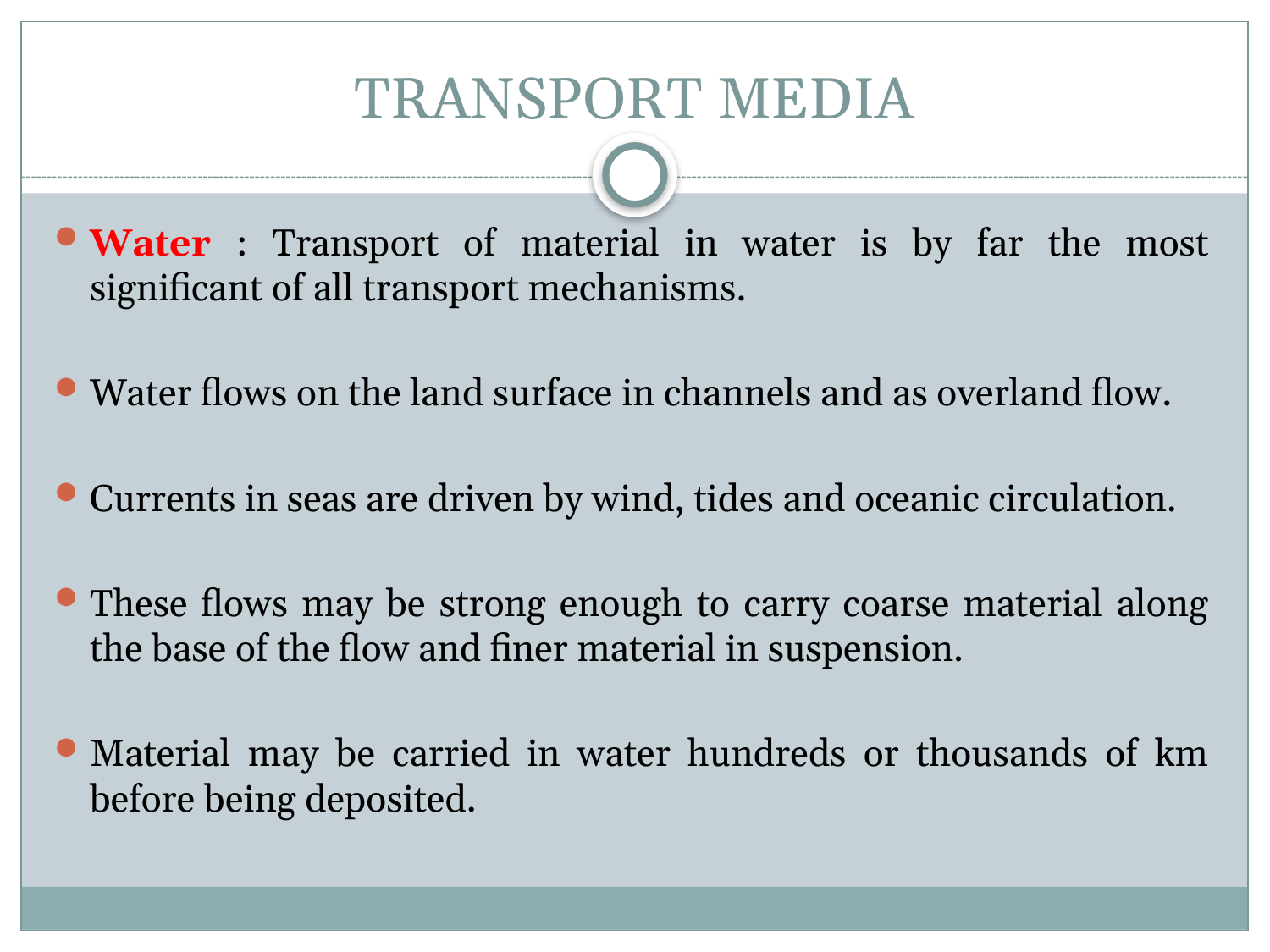

# TRANSPORT MEDIA
Water : Transport of material in water is by far the most significant of all transport mechanisms.

Water flows on the land surface in channels and as overland flow.

Currents in seas are driven by wind, tides and oceanic circulation.

These flows may be strong enough to carry coarse material along the base of the flow and finer material in suspension.

Material may be carried in water hundreds or thousands of km before being deposited.